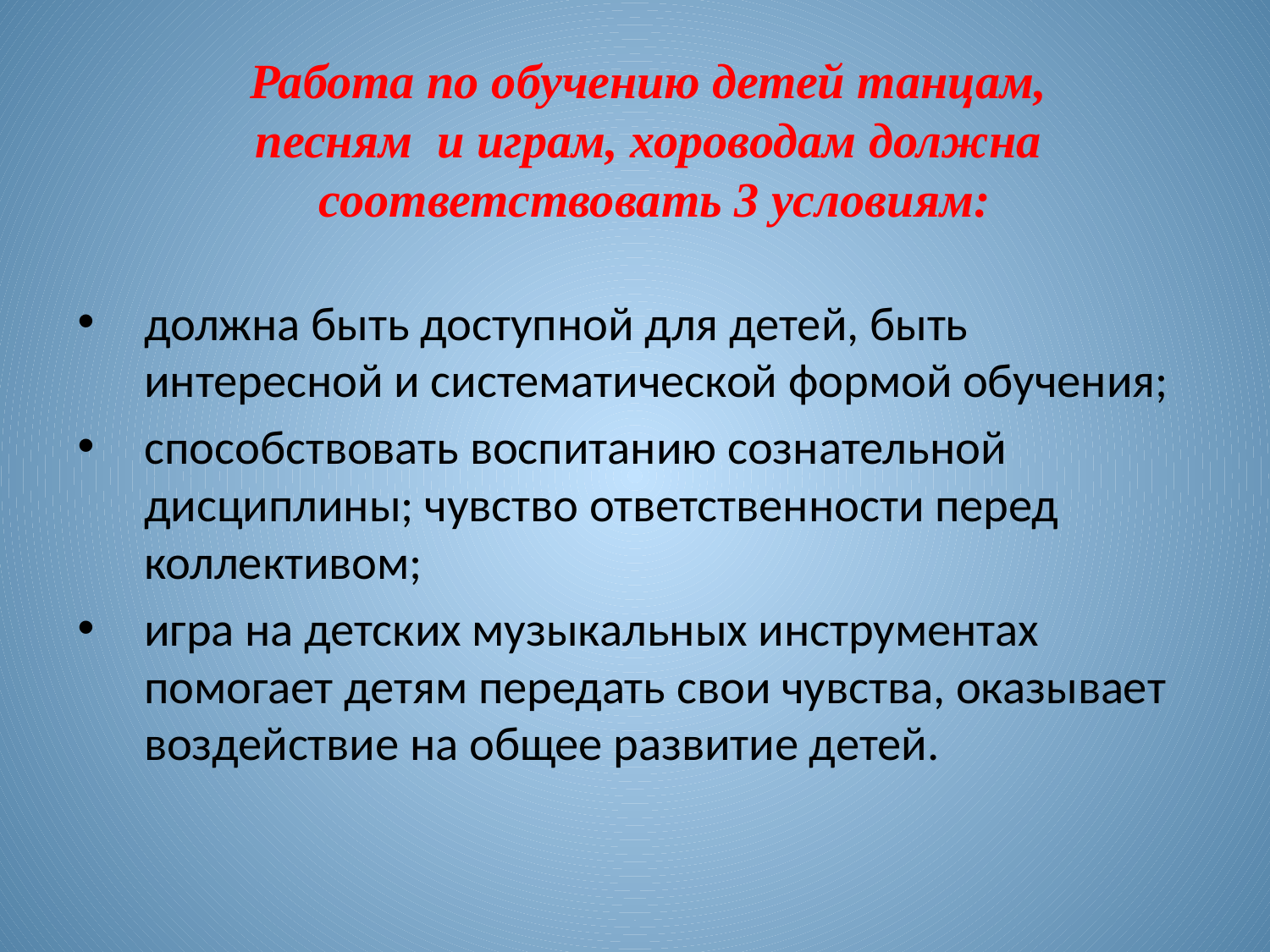

# Работа по обучению детей танцам, песням  и играм, хороводам должна соответствовать 3 условиям:
должна быть доступной для детей, быть интересной и систематической формой обучения;
способствовать воспитанию сознательной дисциплины; чувство ответственности перед коллективом;
игра на детских музыкальных инструментах помогает детям передать свои чувства, оказывает воздействие на общее развитие детей.